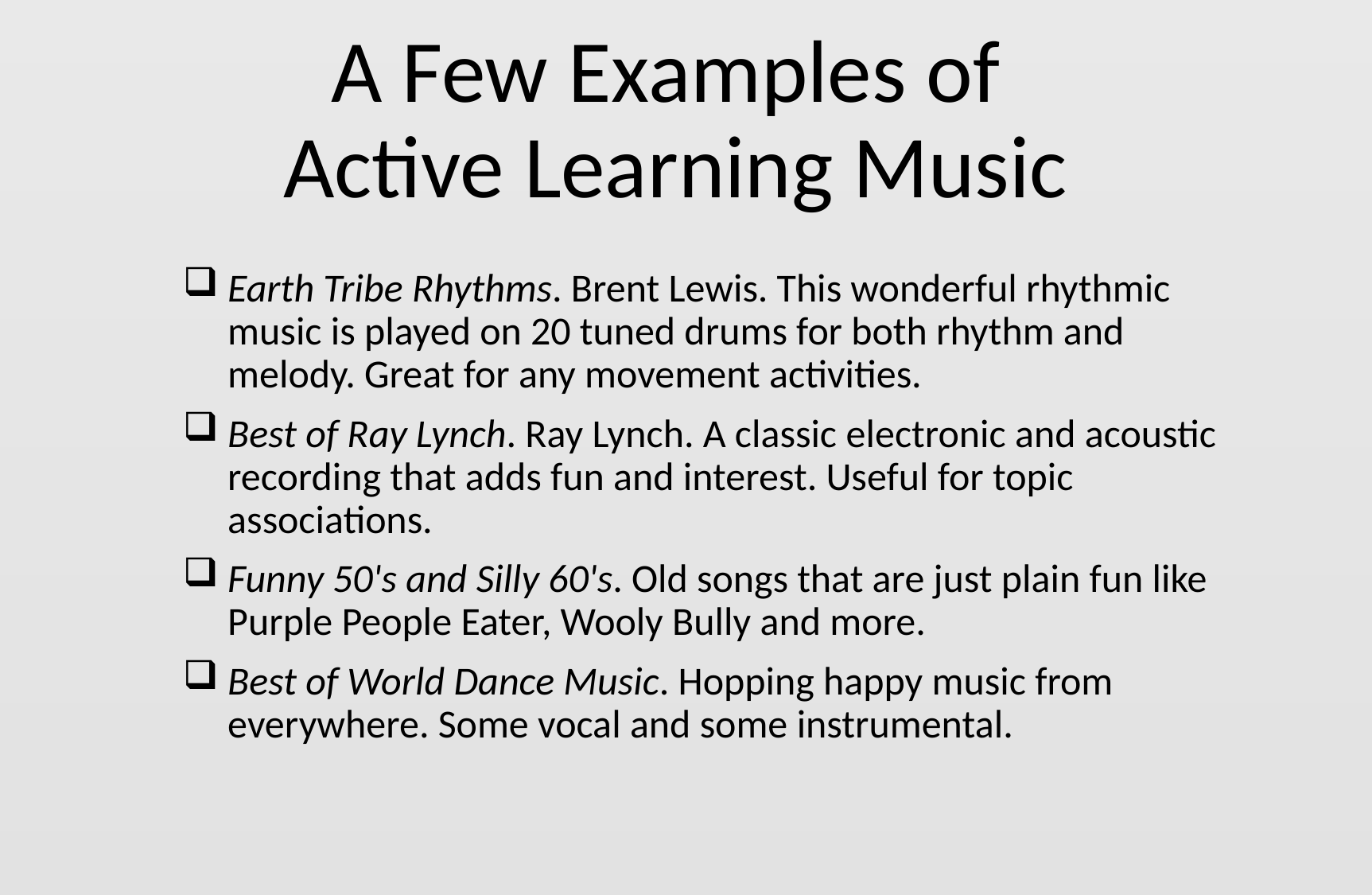

# A Few Examples of Active Learning Music
Earth Tribe Rhythms. Brent Lewis. This wonderful rhythmic music is played on 20 tuned drums for both rhythm and melody. Great for any movement activities.
Best of Ray Lynch. Ray Lynch. A classic electronic and acoustic recording that adds fun and interest. Useful for topic associations.
Funny 50's and Silly 60's. Old songs that are just plain fun like Purple People Eater, Wooly Bully and more.
Best of World Dance Music. Hopping happy music from everywhere. Some vocal and some instrumental.